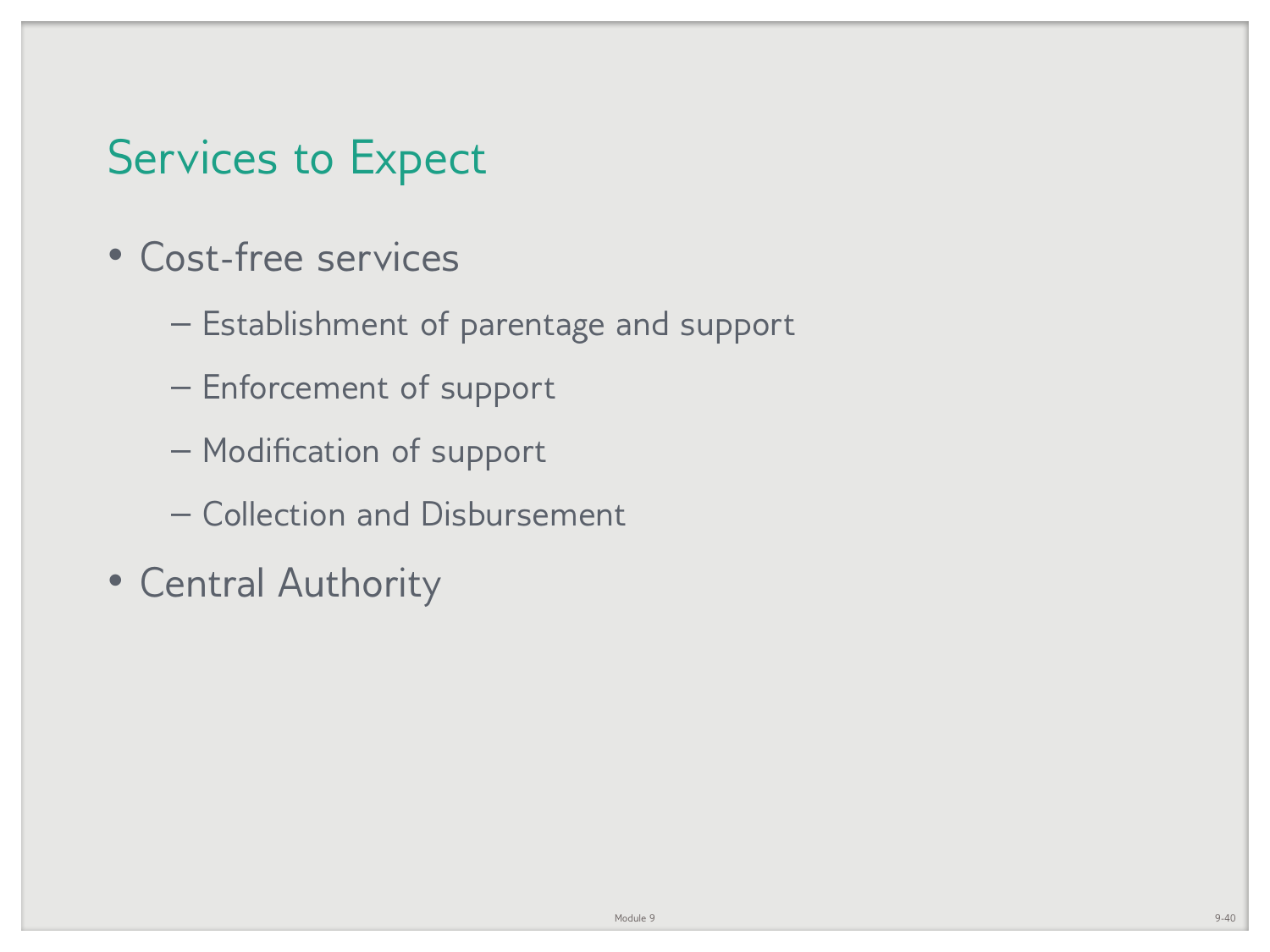

# Services to Expect
Cost-free services
Establishment of parentage and support
Enforcement of support
Modification of support
Collection and Disbursement
Central Authority

Module 9
9-40